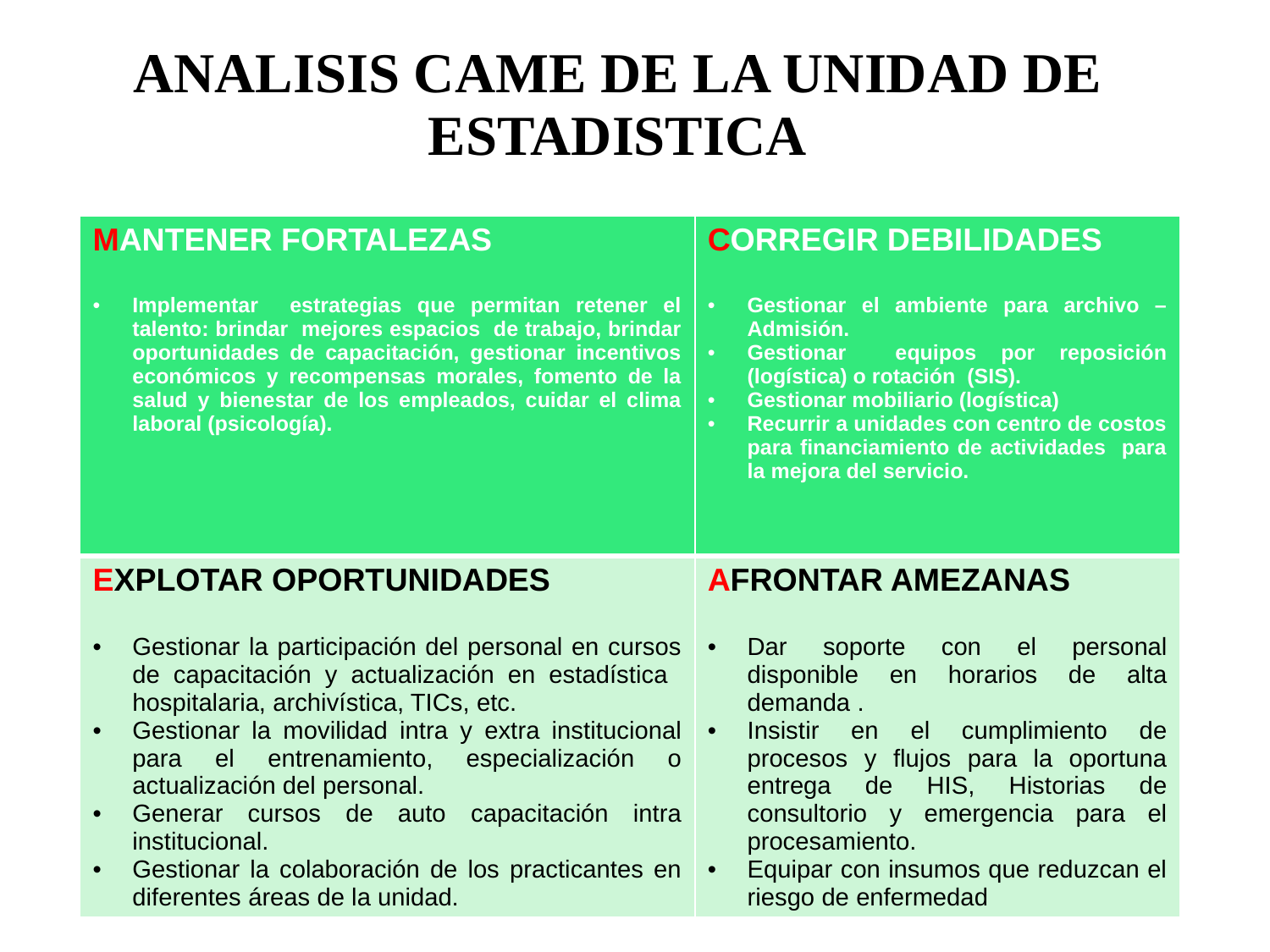

ANALISIS CAME DE LA UNIDAD DE ESTADISTICA
| MANTENER FORTALEZAS Implementar estrategias que permitan retener el talento: brindar mejores espacios de trabajo, brindar oportunidades de capacitación, gestionar incentivos económicos y recompensas morales, fomento de la salud y bienestar de los empleados, cuidar el clima laboral (psicología). | CORREGIR DEBILIDADES Gestionar el ambiente para archivo – Admisión. Gestionar equipos por reposición (logística) o rotación (SIS). Gestionar mobiliario (logística) Recurrir a unidades con centro de costos para financiamiento de actividades para la mejora del servicio. |
| --- | --- |
| EXPLOTAR OPORTUNIDADES Gestionar la participación del personal en cursos de capacitación y actualización en estadística hospitalaria, archivística, TICs, etc. Gestionar la movilidad intra y extra institucional para el entrenamiento, especialización o actualización del personal. Generar cursos de auto capacitación intra institucional. Gestionar la colaboración de los practicantes en diferentes áreas de la unidad. | AFRONTAR AMEZANAS Dar soporte con el personal disponible en horarios de alta demanda . Insistir en el cumplimiento de procesos y flujos para la oportuna entrega de HIS, Historias de consultorio y emergencia para el procesamiento. Equipar con insumos que reduzcan el riesgo de enfermedad |